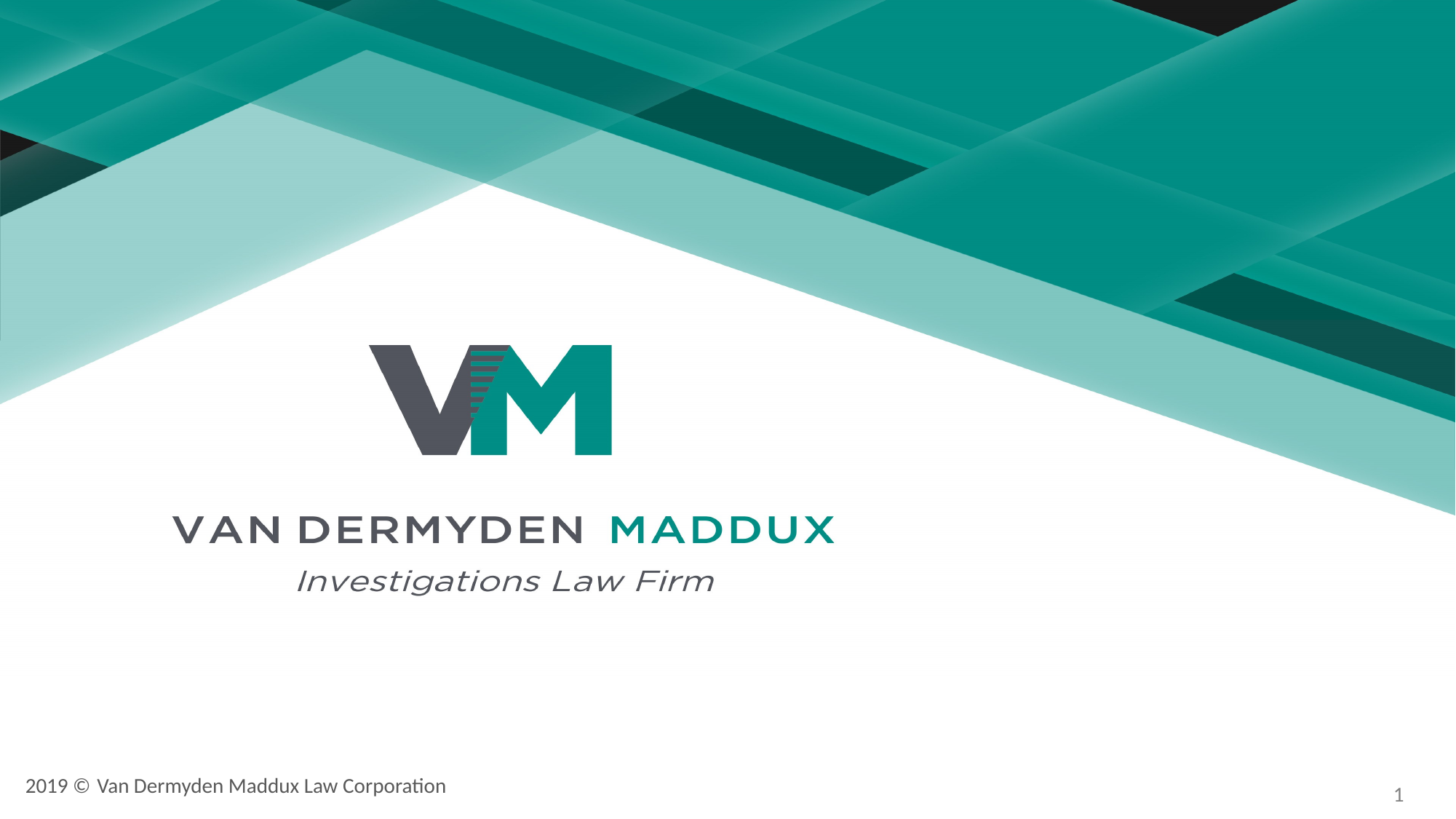

2019 © Van Dermyden Maddux Law Corporation
1